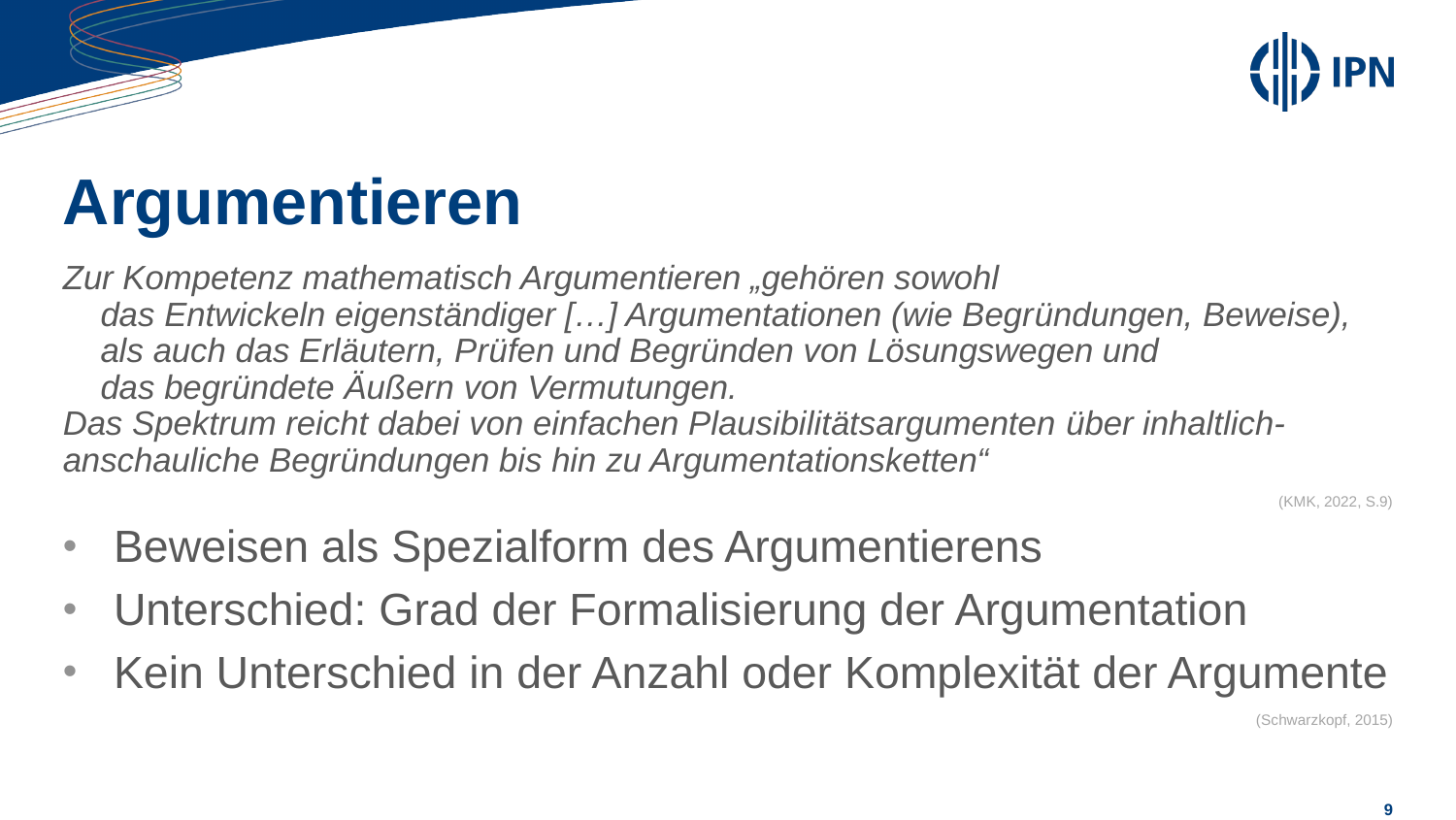

# Argumentieren
Zur Kompetenz mathematisch Argumentieren „gehören sowohl
    das Entwickeln eigenständiger […] Argumentationen (wie Begründungen, Beweise),
    als auch das Erläutern, Prüfen und Begründen von Lösungswegen und
    das begründete Äußern von Vermutungen.
Das Spektrum reicht dabei von einfachen Plausibilitätsargumenten über inhaltlich-anschauliche Begründungen bis hin zu Argumentationsketten“
(KMK, 2022, S.9)
Beweisen als Spezialform des Argumentierens
Unterschied: Grad der Formalisierung der Argumentation
Kein Unterschied in der Anzahl oder Komplexität der Argumente
(Schwarzkopf, 2015)

9